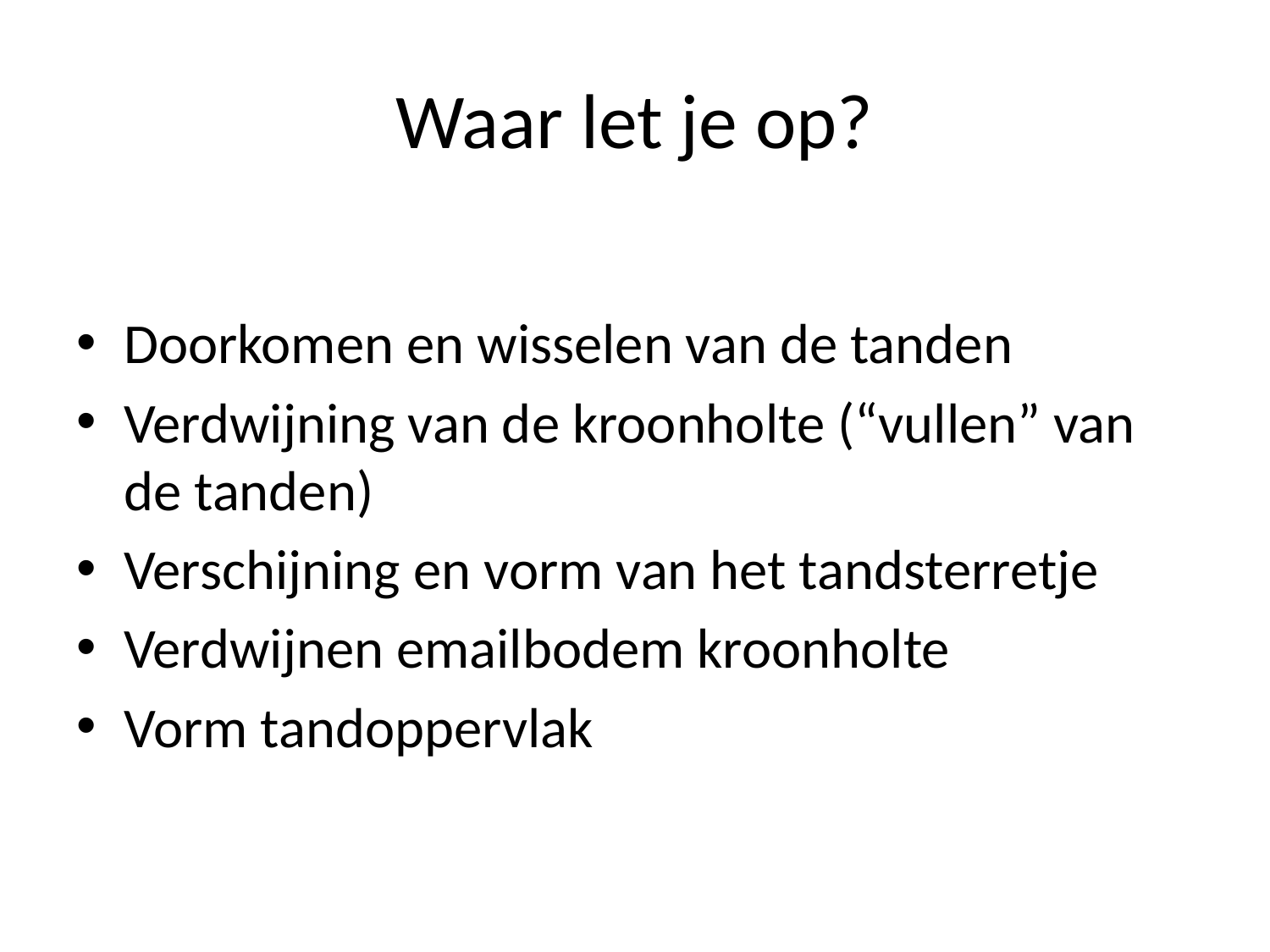

# Waar let je op?

Doorkomen en wisselen van de tanden
Verdwijning van de kroonholte (“vullen” van de tanden)
Verschijning en vorm van het tandsterretje
Verdwijnen emailbodem kroonholte
Vorm tandoppervlak